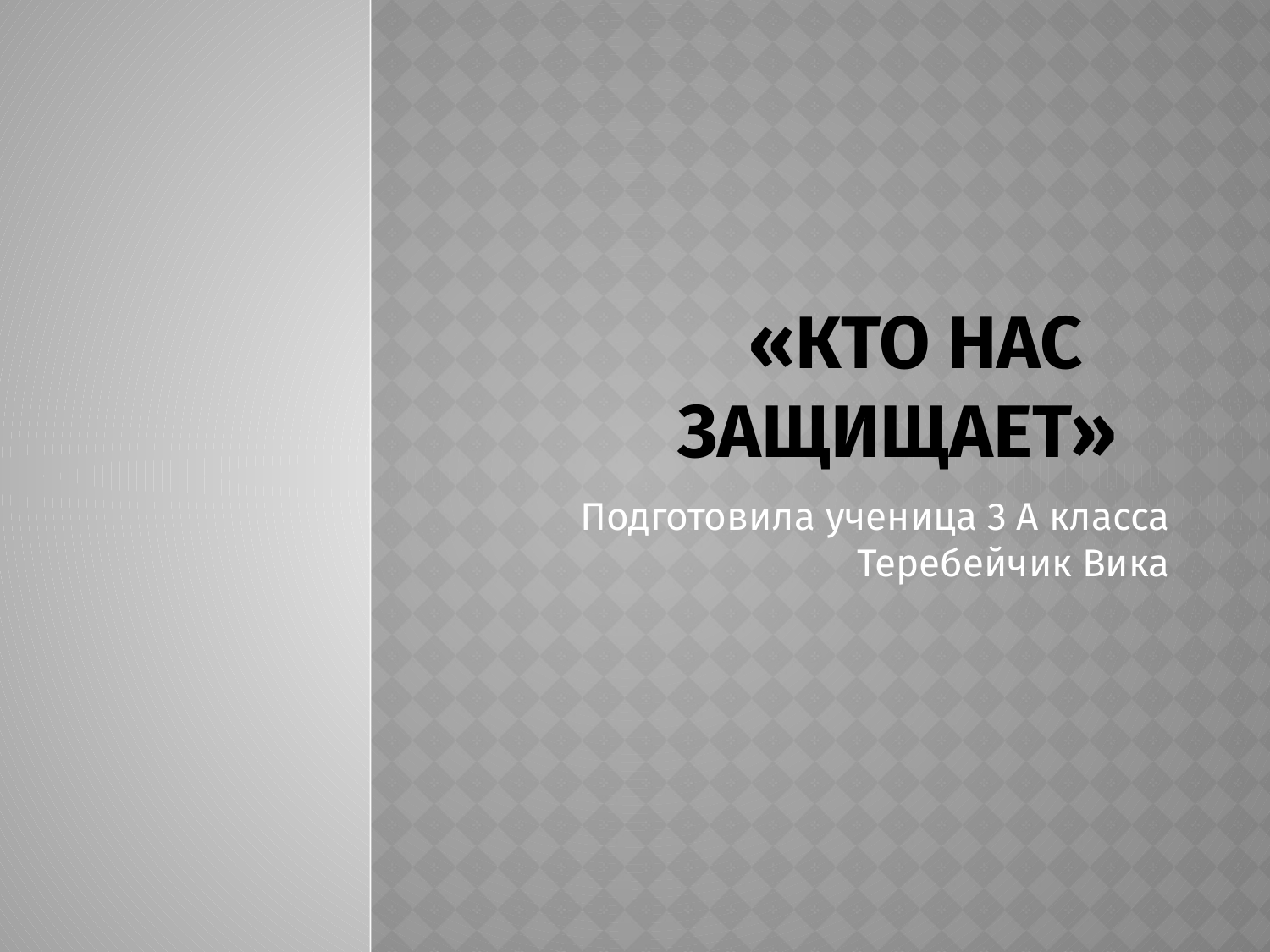

# «Кто нас      защищает»
Подготовила ученица 3 А класса Теребейчик Вика